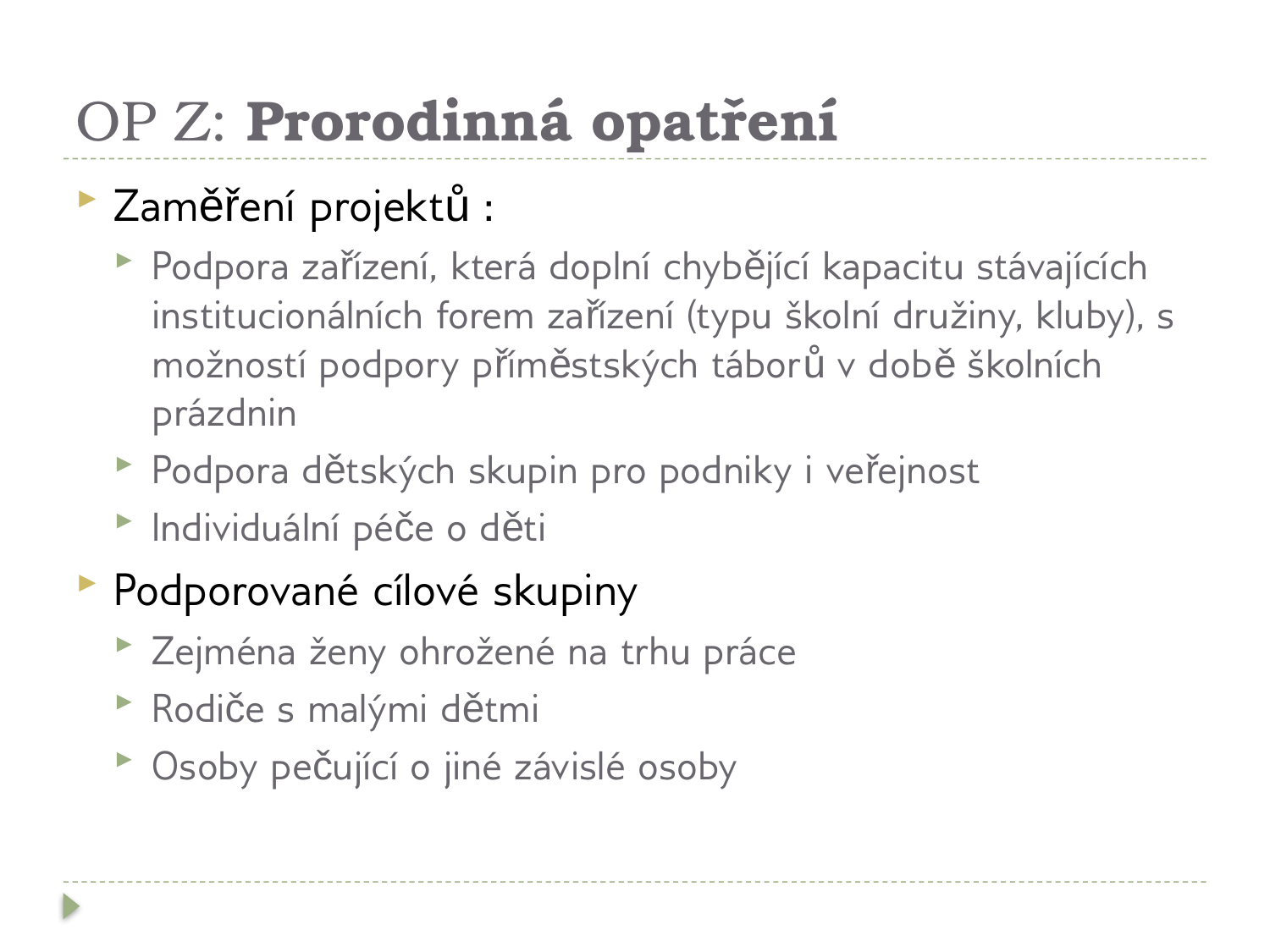

# OP Z: Prorodinná opatření
Zaměření projektů :
Podpora zařízení, která doplní chybějící kapacitu stávajících institucionálních forem zařízení (typu školní družiny, kluby), s možností podpory příměstských táborů v době školních prázdnin
Podpora dětských skupin pro podniky i veřejnost
Individuální péče o děti
Podporované cílové skupiny
Zejména ženy ohrožené na trhu práce
Rodiče s malými dětmi
Osoby pečující o jiné závislé osoby